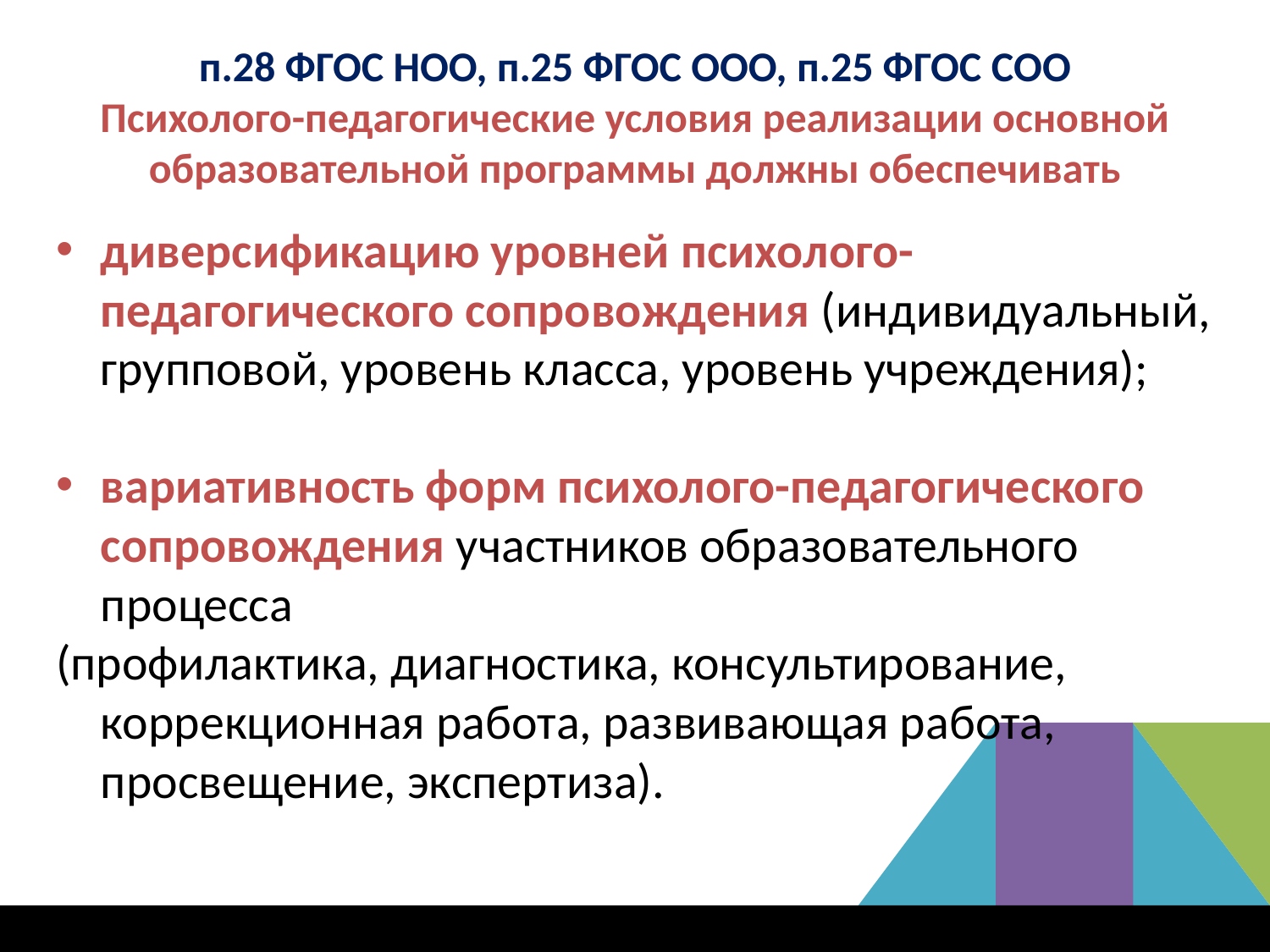

# п.28 ФГОС НОО, п.25 ФГОС ООО, п.25 ФГОС СОО Психолого-педагогические условия реализации основной образовательной программы должны обеспечивать
диверсификацию уровней психолого-педагогического сопровождения (индивидуальный, групповой, уровень класса, уровень учреждения);

вариативность форм психолого-педагогического сопровождения участников образовательного процесса
(профилактика, диагностика, консультирование, коррекционная работа, развивающая работа, просвещение, экспертиза).